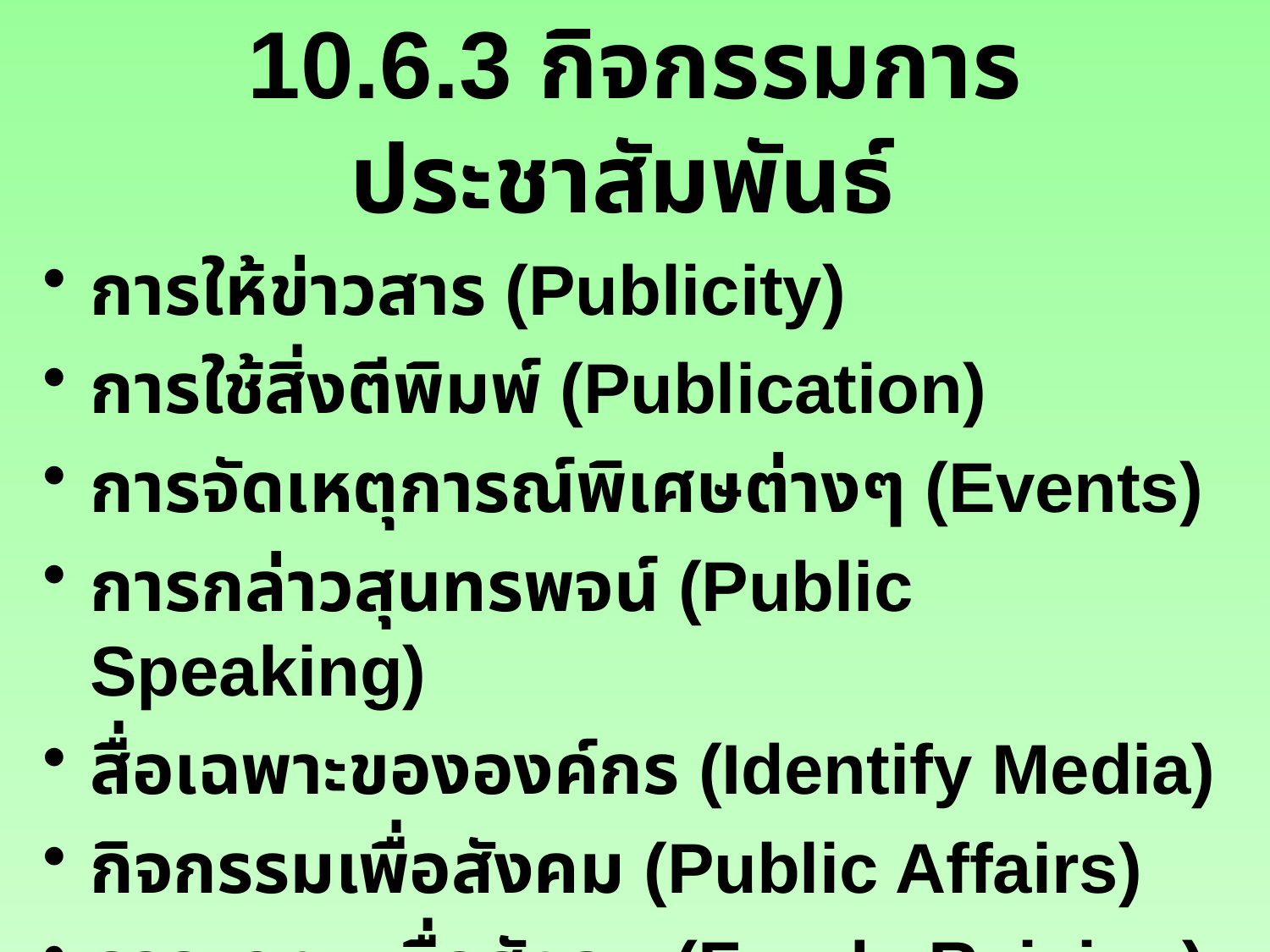

# 10.6.3 กิจกรรมการประชาสัมพันธ์
การให้ข่าวสาร (Publicity)
การใช้สิ่งตีพิมพ์ (Publication)
การจัดเหตุการณ์พิเศษต่างๆ (Events)
การกล่าวสุนทรพจน์ (Public Speaking)
สื่อเฉพาะขององค์กร (Identify Media)
กิจกรรมเพื่อสังคม (Public Affairs)
การหาทุนเพื่อสังคม (Funds Raising)